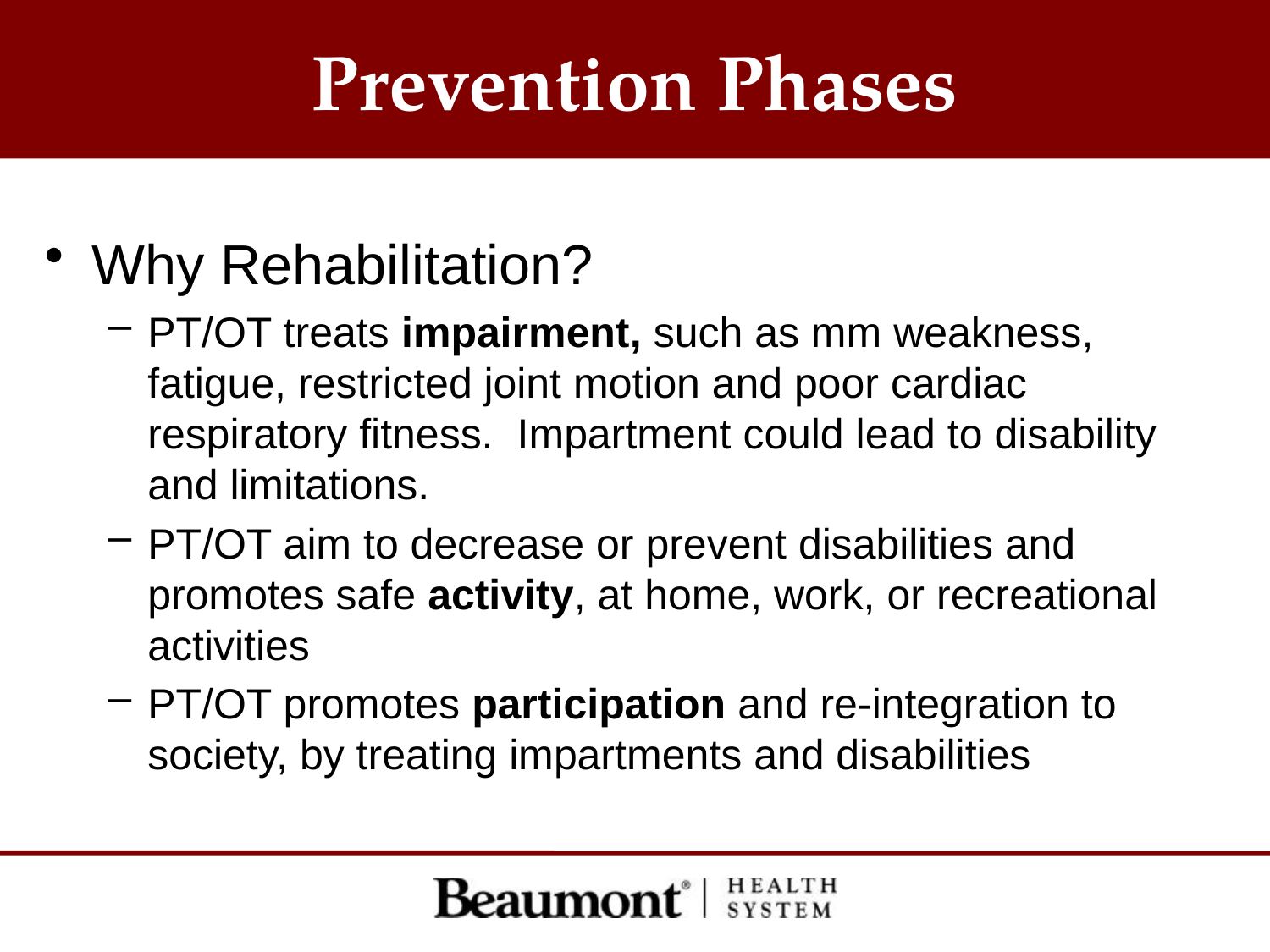

# Prevention Phases
Why Rehabilitation?
PT/OT treats impairment, such as mm weakness, fatigue, restricted joint motion and poor cardiac respiratory fitness.  Impartment could lead to disability and limitations.
PT/OT aim to decrease or prevent disabilities and promotes safe activity, at home, work, or recreational activities
PT/OT promotes participation and re-integration to society, by treating impartments and disabilities